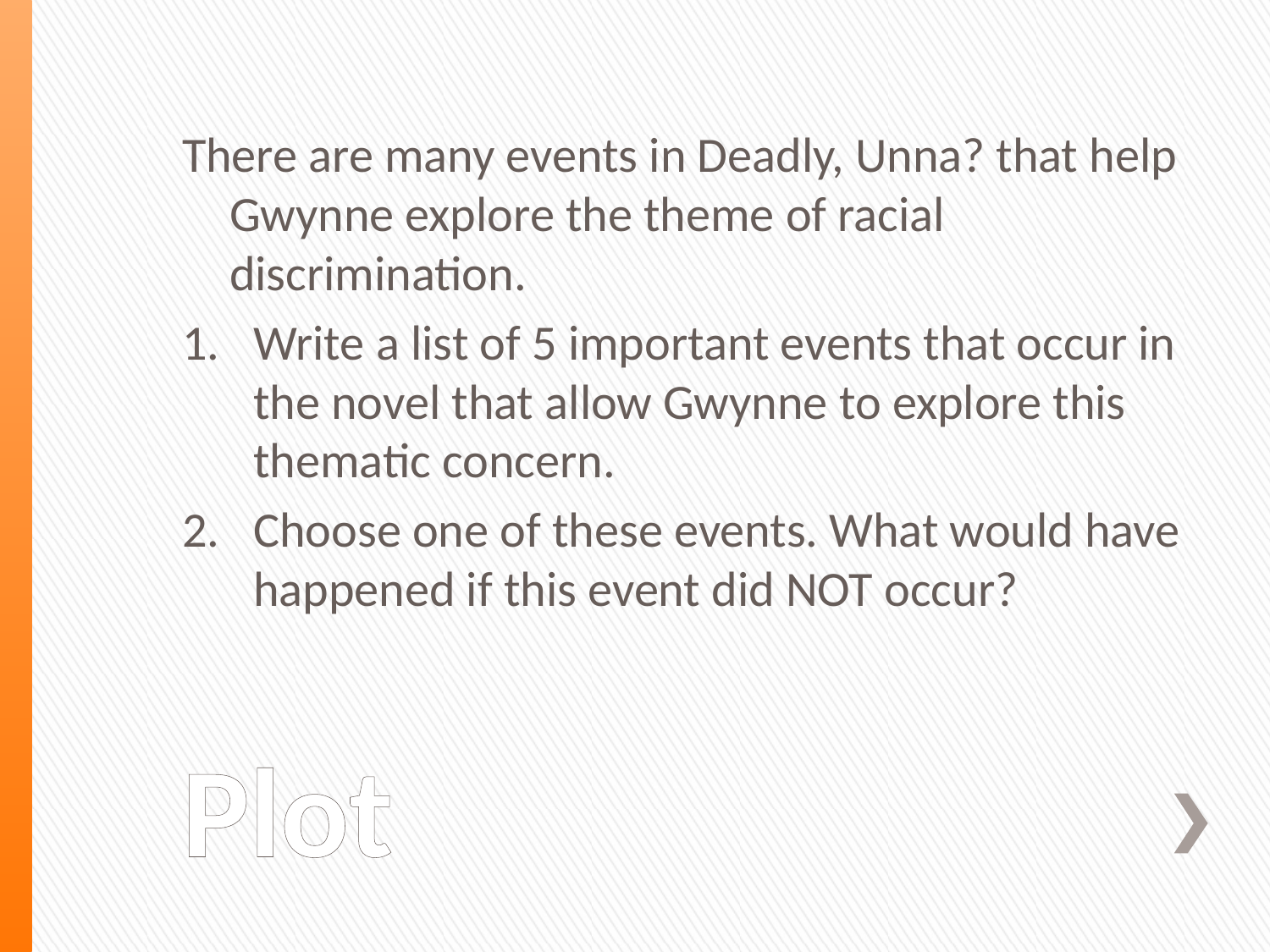

There are many events in Deadly, Unna? that help Gwynne explore the theme of racial discrimination.
Write a list of 5 important events that occur in the novel that allow Gwynne to explore this thematic concern.
Choose one of these events. What would have happened if this event did NOT occur?
# Plot